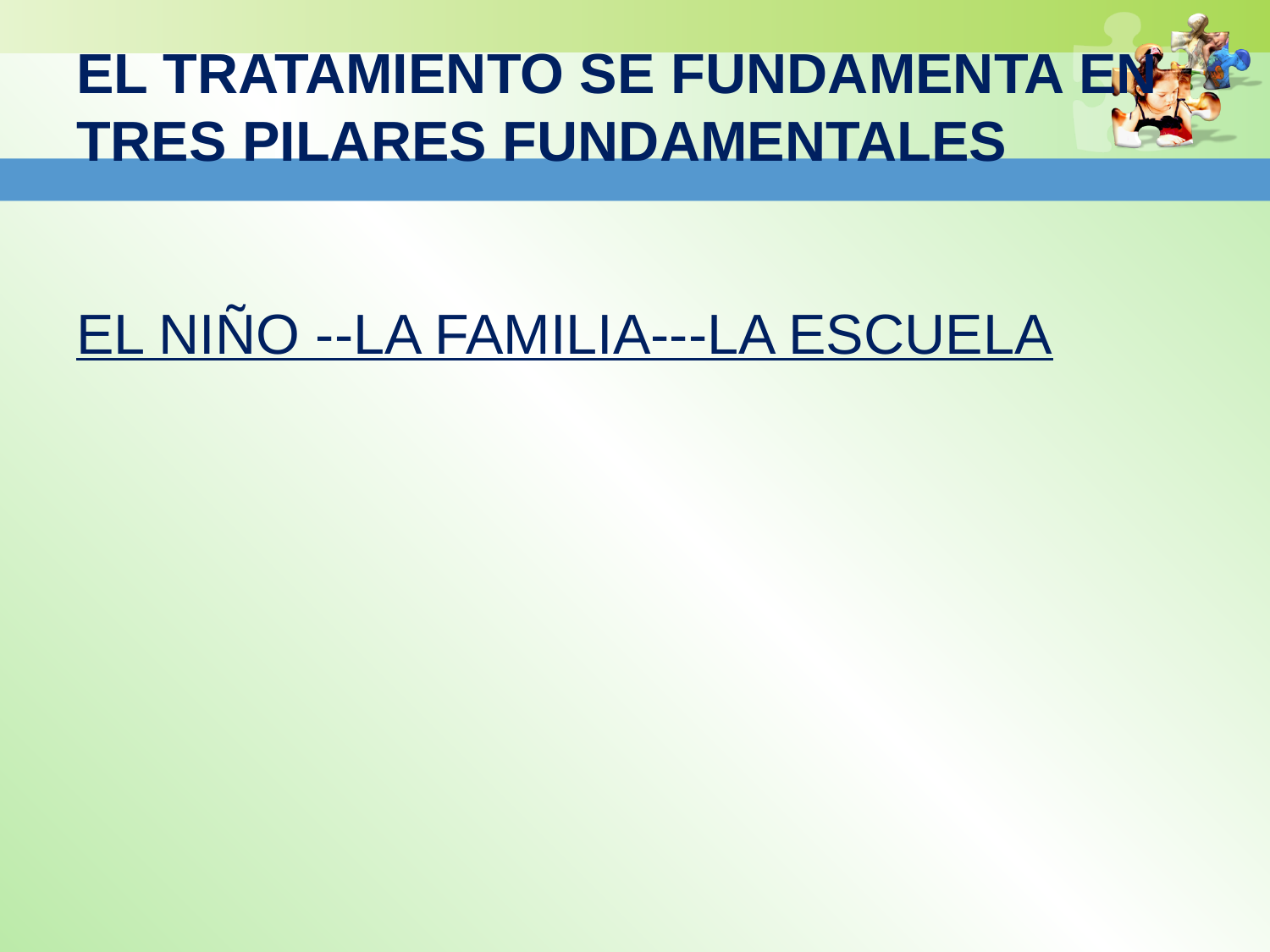

# EL TRATAMIENTO SE FUNDAMENTA EN TRES PILARES FUNDAMENTALES

EL NIÑO --LA FAMILIA---LA ESCUELA